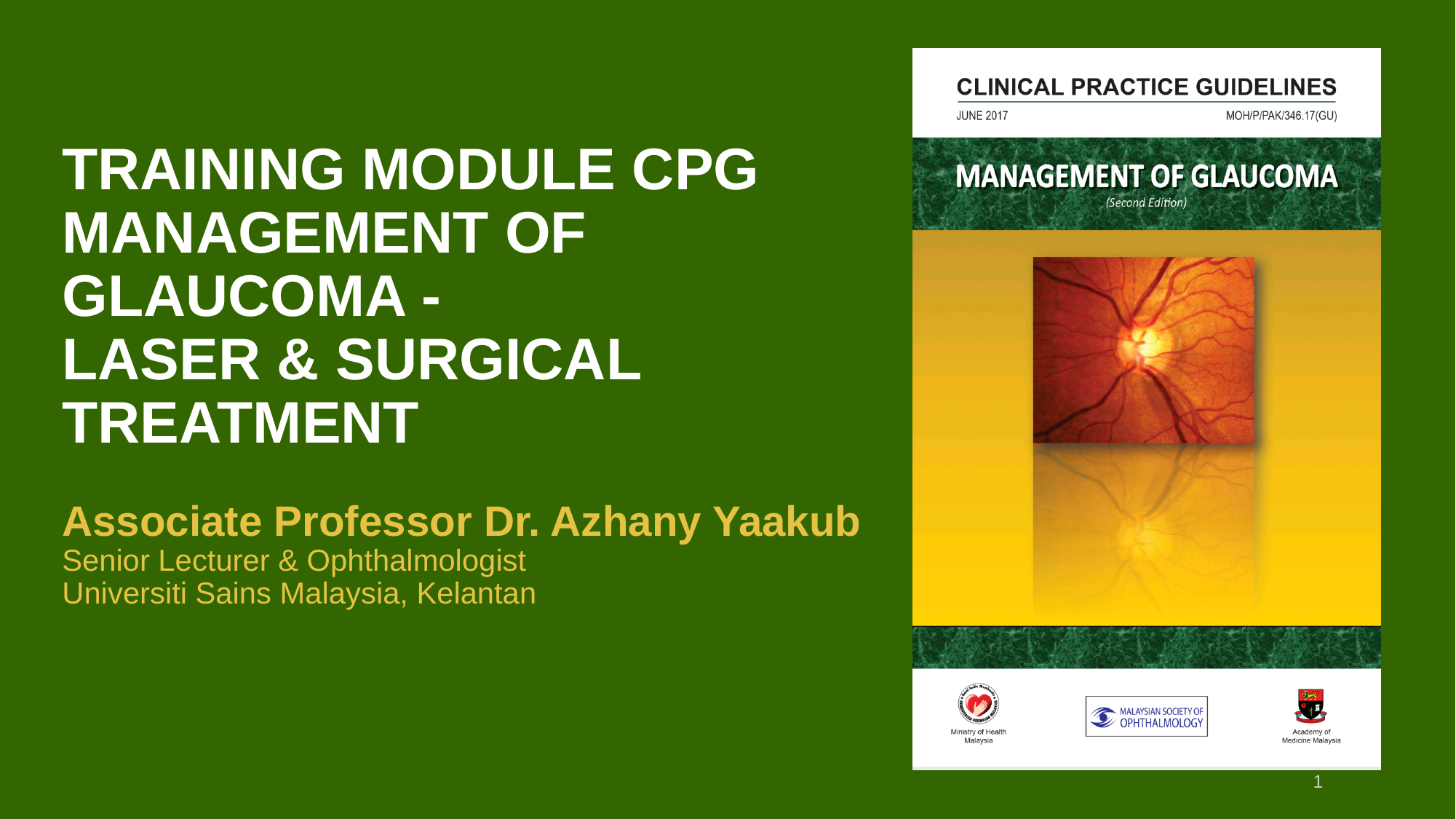

# Training module CPG management of Glaucoma - LASER & SURGICAL Treatment
Associate Professor Dr. Azhany Yaakub
Senior Lecturer & Ophthalmologist
Universiti Sains Malaysia, Kelantan
1